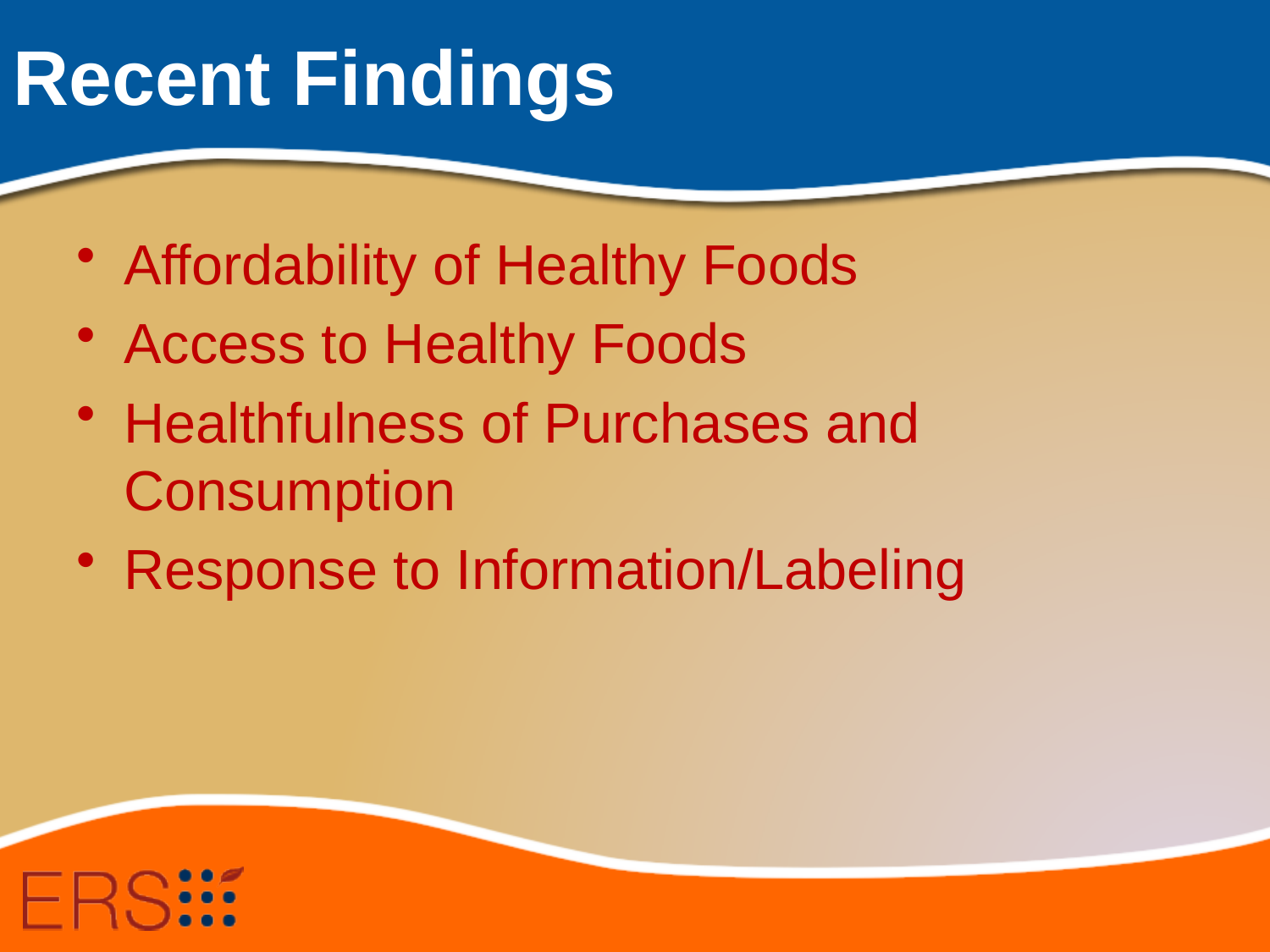

# Recent Findings
Affordability of Healthy Foods
Access to Healthy Foods
Healthfulness of Purchases and Consumption
Response to Information/Labeling